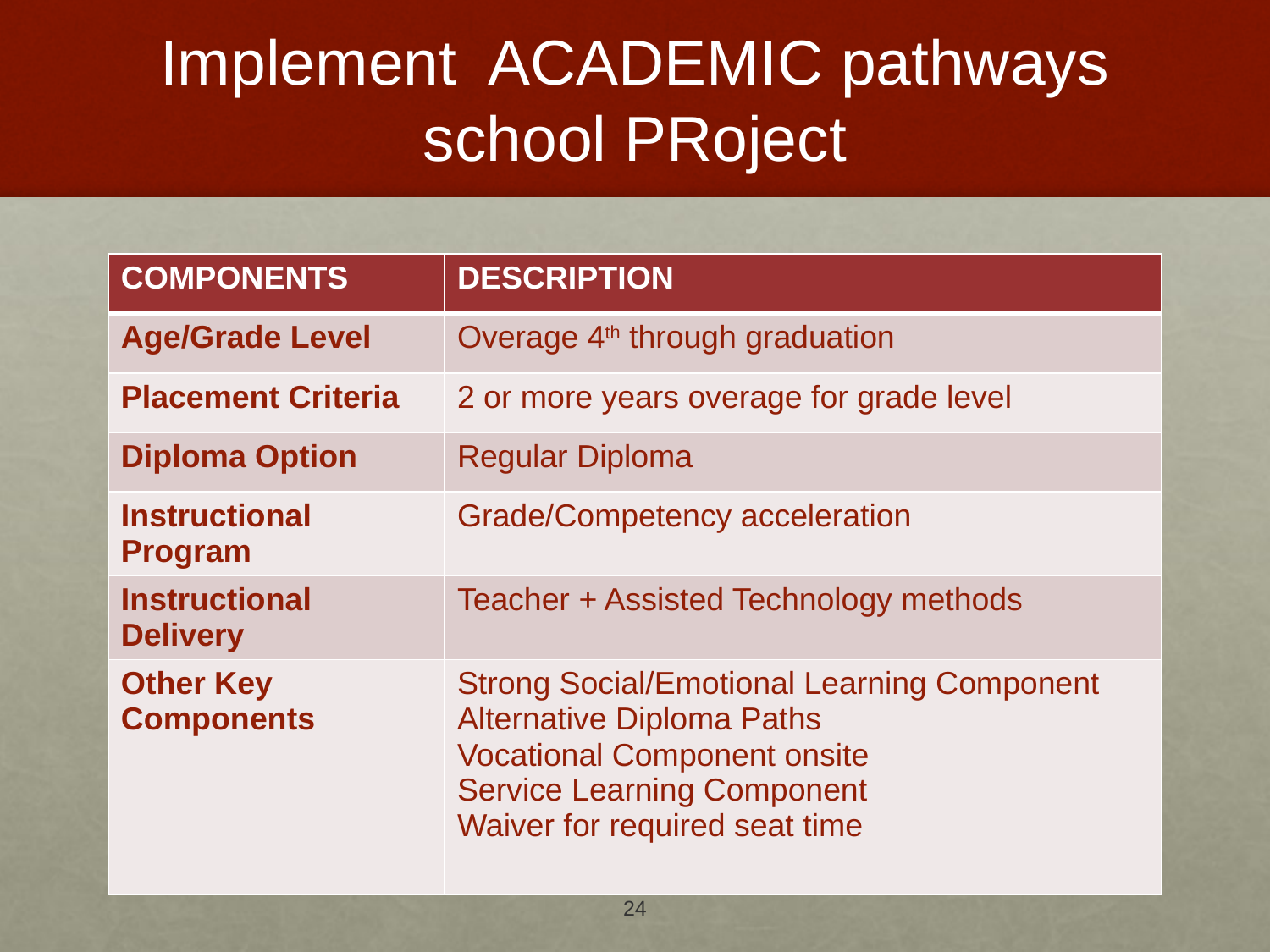

# Implement  ACADEMIC pathways school PRoject
| COMPONENTS | DESCRIPTION |
| --- | --- |
| Age/Grade Level | Overage 4th through graduation |
| Placement Criteria | 2 or more years overage for grade level |
| Diploma Option | Regular Diploma |
| Instructional Program | Grade/Competency acceleration |
| Instructional Delivery | Teacher + Assisted Technology methods |
| Other Key Components | Strong Social/Emotional Learning Component Alternative Diploma Paths Vocational Component onsite Service Learning Component Waiver for required seat time |
24